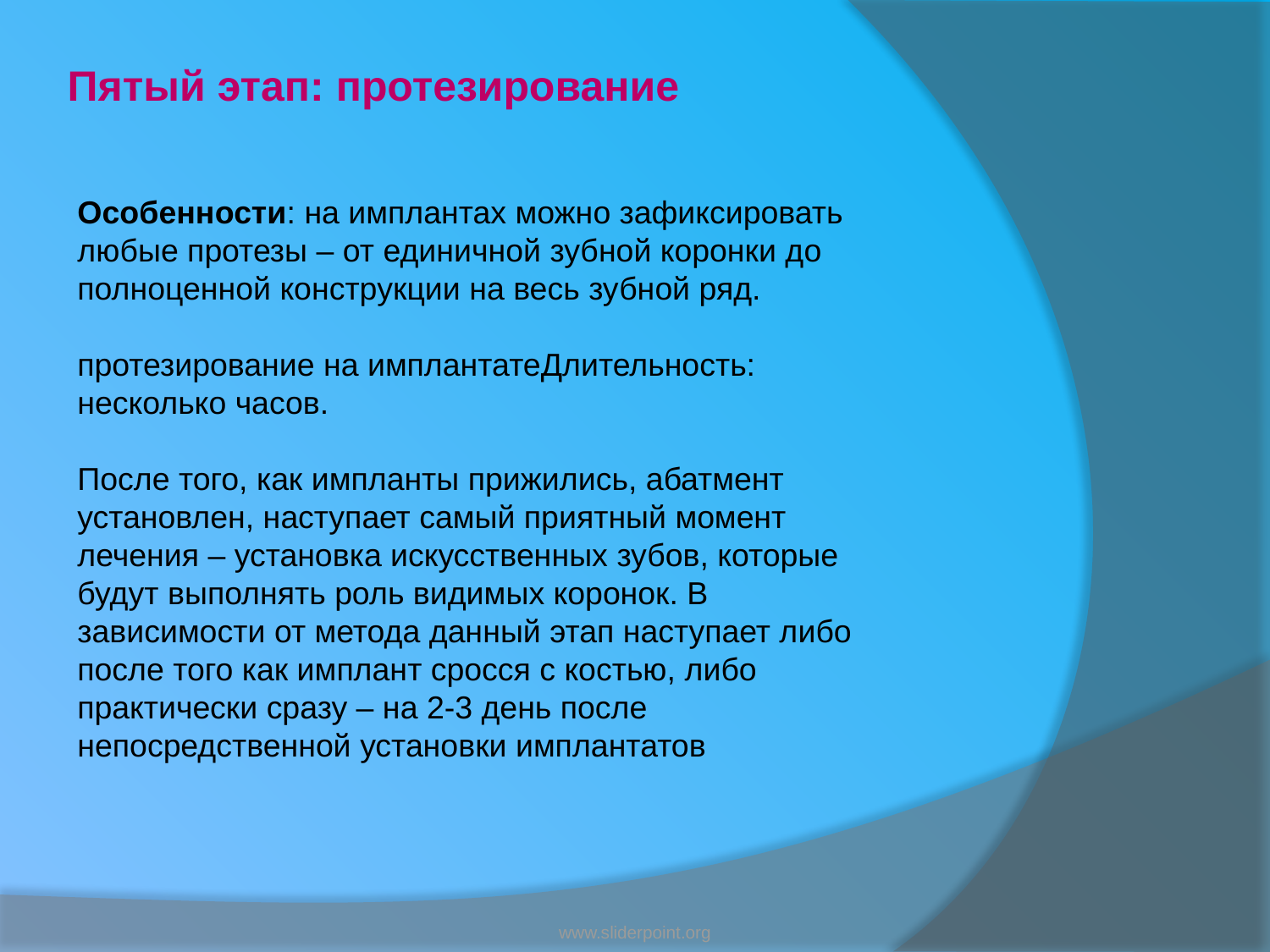

Пятый этап: протезирование
Особенности: на имплантах можно зафиксировать любые протезы – от единичной зубной коронки до полноценной конструкции на весь зубной ряд.

протезирование на имплантатеДлительность: несколько часов.

После того, как импланты прижились, абатмент установлен, наступает самый приятный момент лечения – установка искусственных зубов, которые будут выполнять роль видимых коронок. В зависимости от метода данный этап наступает либо после того как имплант сросся с костью, либо практически сразу – на 2-3 день после непосредственной установки имплантатов
www.sliderpoint.org